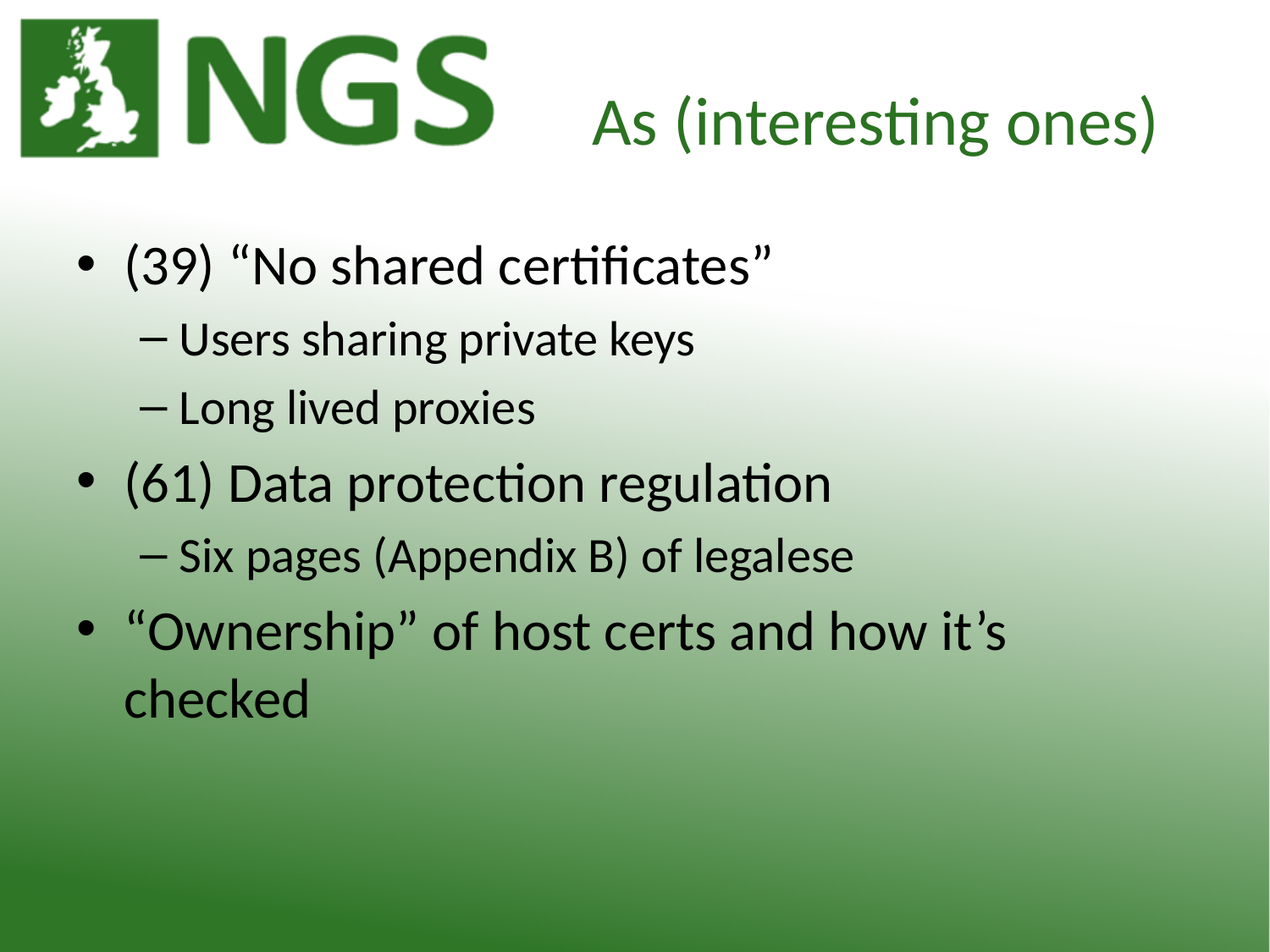

# As (interesting ones)
(39) “No shared certificates”
Users sharing private keys
Long lived proxies
(61) Data protection regulation
Six pages (Appendix B) of legalese
“Ownership” of host certs and how it’s checked